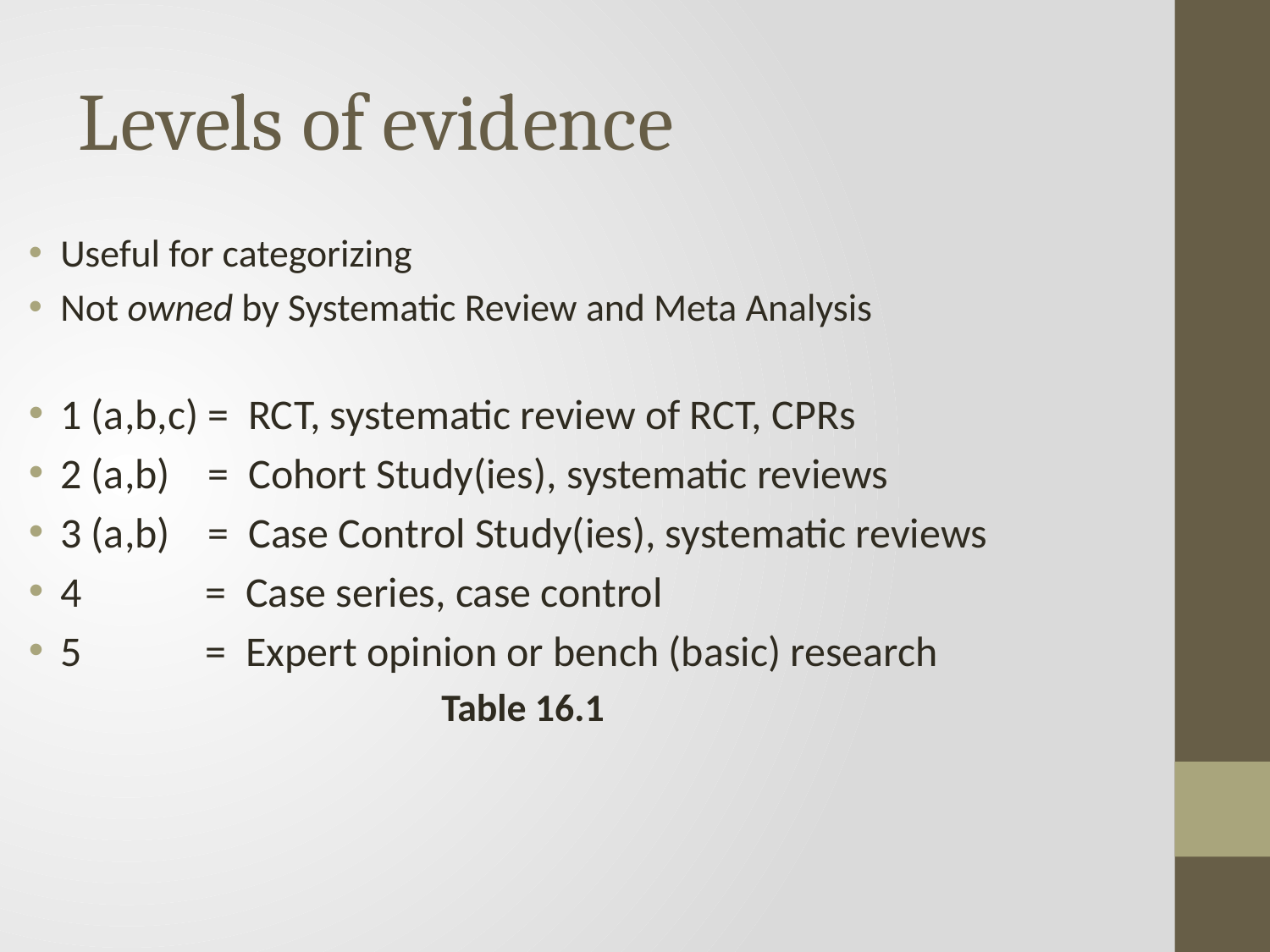

# Levels of evidence
Useful for categorizing
Not owned by Systematic Review and Meta Analysis

1 (a,b,c) =  RCT, systematic review of RCT, CPRs
2 (a,b)    =  Cohort Study(ies), systematic reviews
3 (a,b)    =  Case Control Study(ies), systematic reviews
4             =  Case series, case control
5             =  Expert opinion or bench (basic) research
				Table 16.1